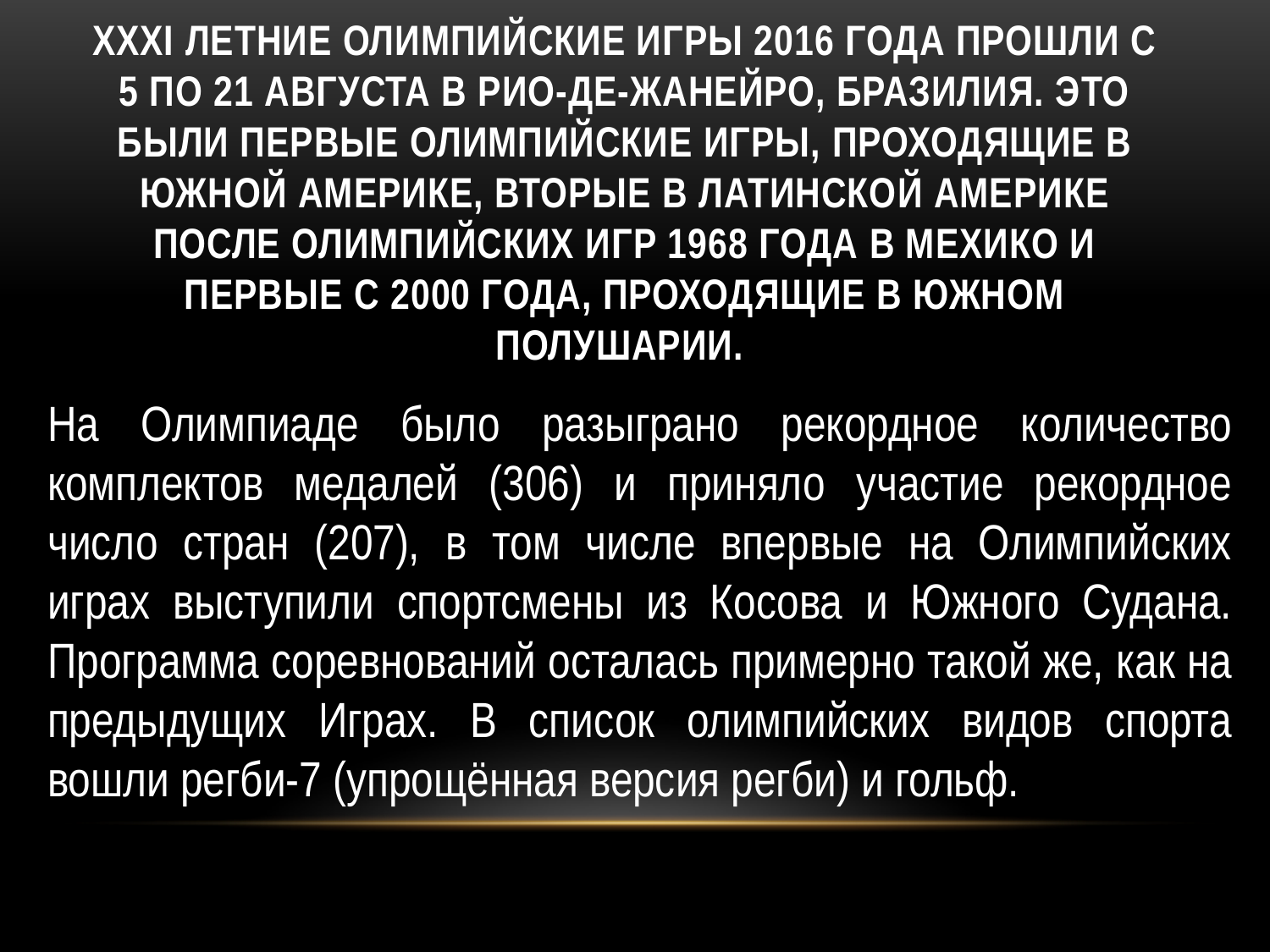

# XXXI Летние Олимпийские игры 2016 года прошли с 5 по 21 августа в Рио-де-Жанейро, Бразилия. Это были первые Олимпийские игры, проходящие в Южной Америке, вторые в Латинской Америке после Олимпийских игр 1968 года в Мехико и первые с 2000 года, проходящие в южном полушарии.
На Олимпиаде было разыграно рекордное количество комплектов медалей (306) и приняло участие рекордное число стран (207), в том числе впервые на Олимпийских играх выступили спортсмены из Косова и Южного Судана. Программа соревнований осталась примерно такой же, как на предыдущих Играх. В список олимпийских видов спорта вошли регби-7 (упрощённая версия регби) и гольф.